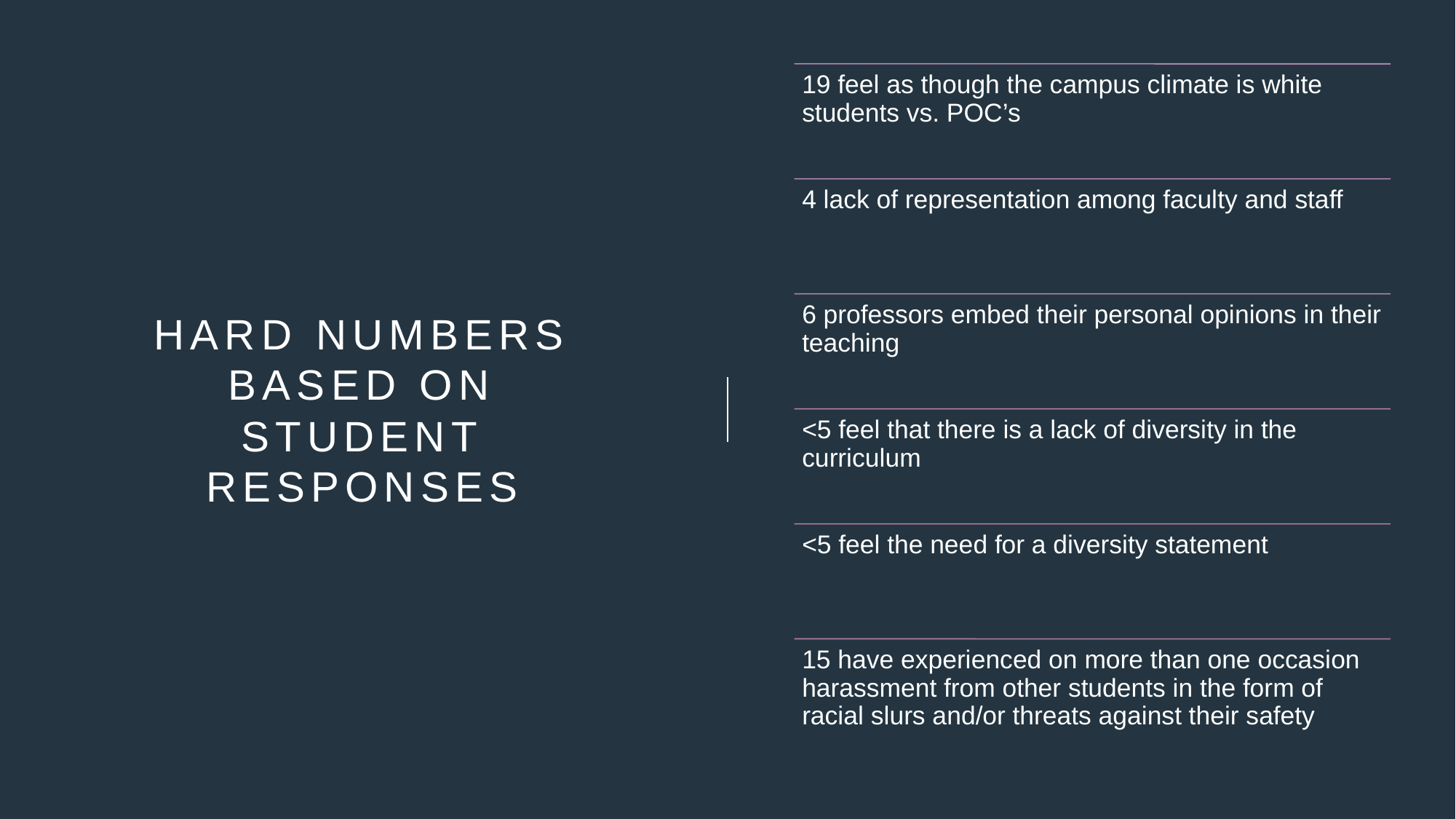

19 feel as though the campus climate is white students vs. POC’s
4 lack of representation among faculty and staff
6 professors embed their personal opinions in their teaching
<5 feel that there is a lack of diversity in the curriculum
<5 feel the need for a diversity statement
15 have experienced on more than one occasion harassment from other students in the form of racial slurs and/or threats against their safety
# Hard Numbers based on student Responses